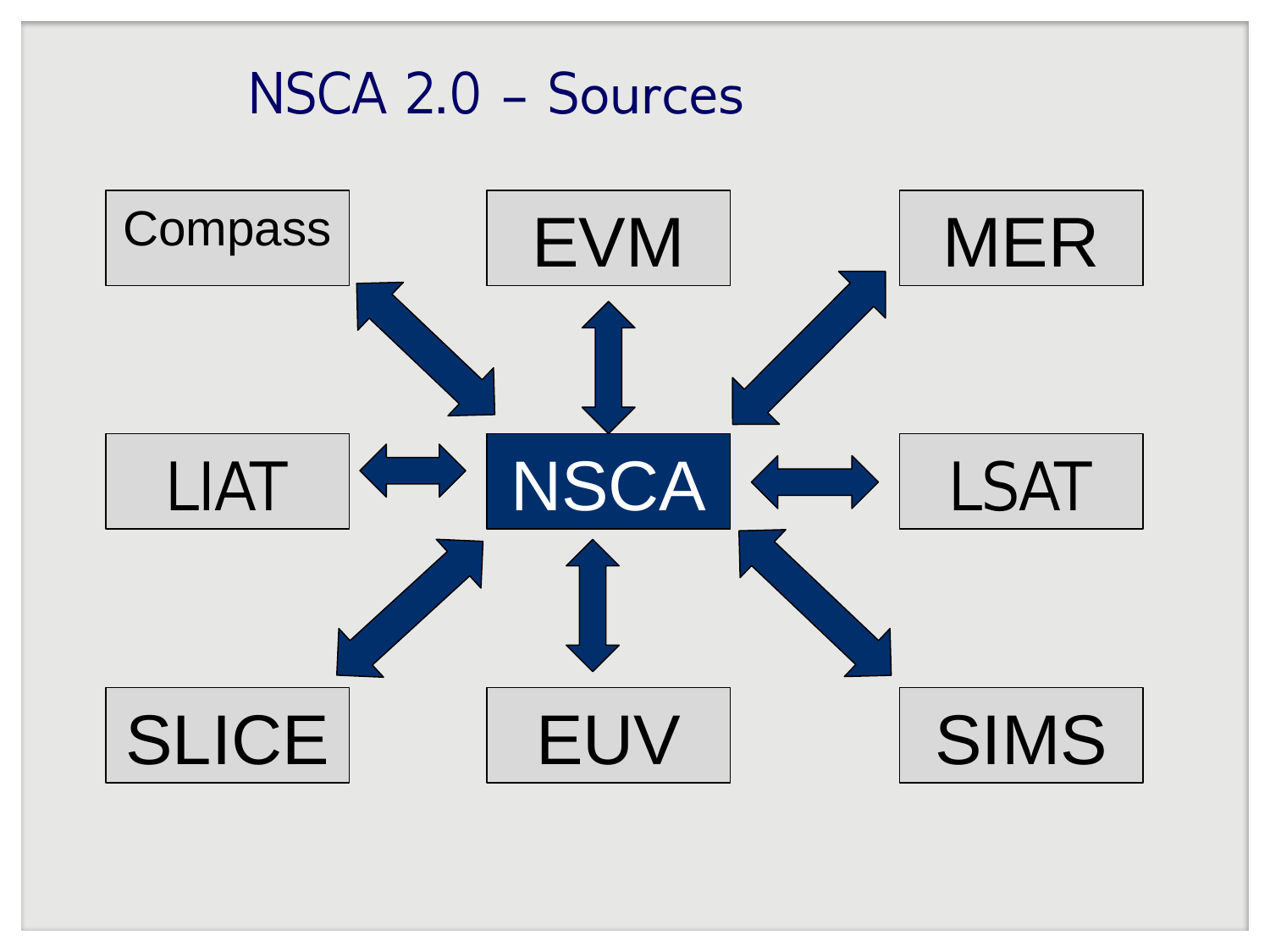

# NSCA 2.0 – Sources
Compass
EVM
MER

LIAT
NSCA
LSAT

SLICE
EUV

SIMS